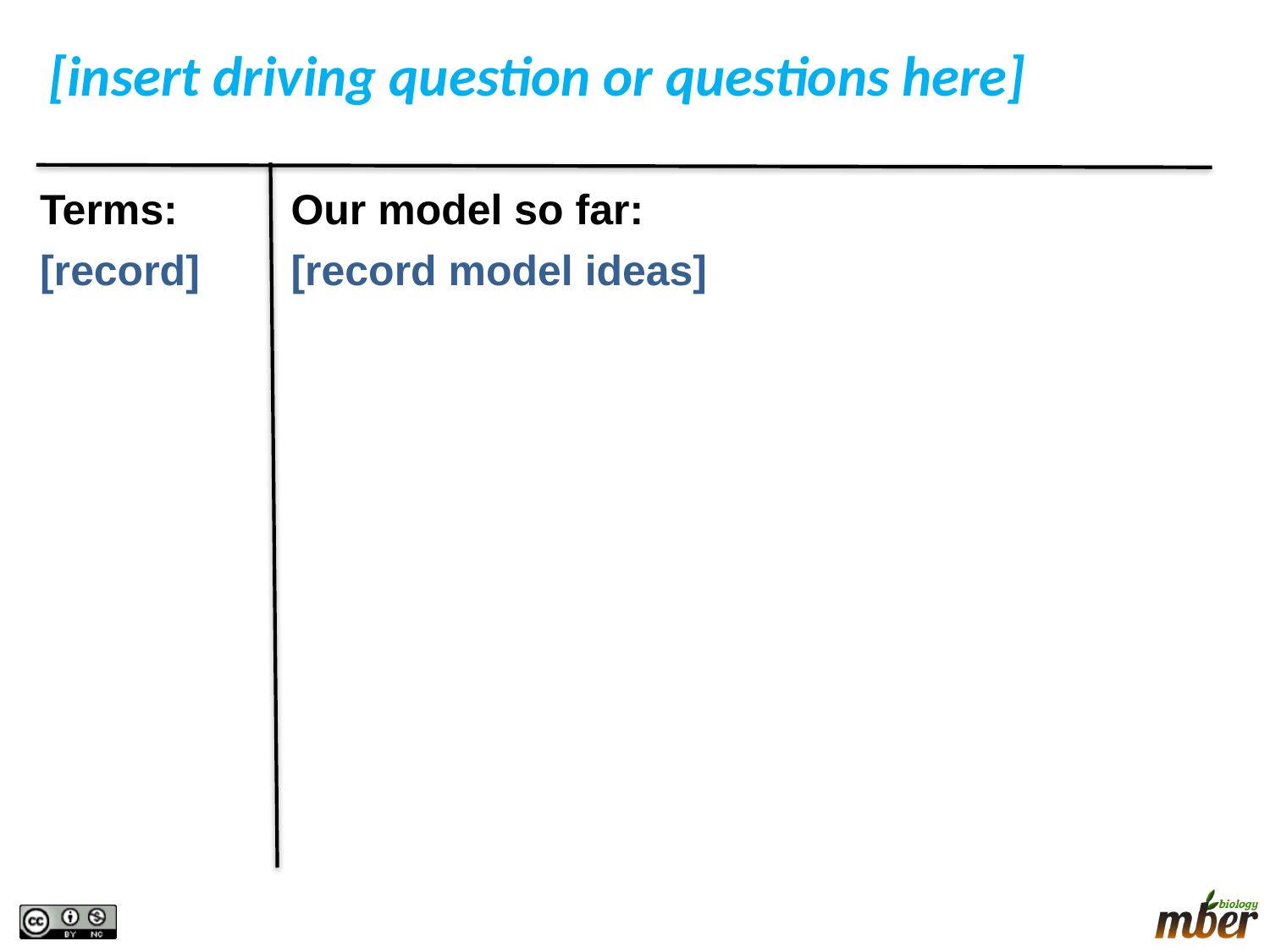

[insert driving question or questions here]
Terms:
[record]

Our model so far:
[record model ideas]